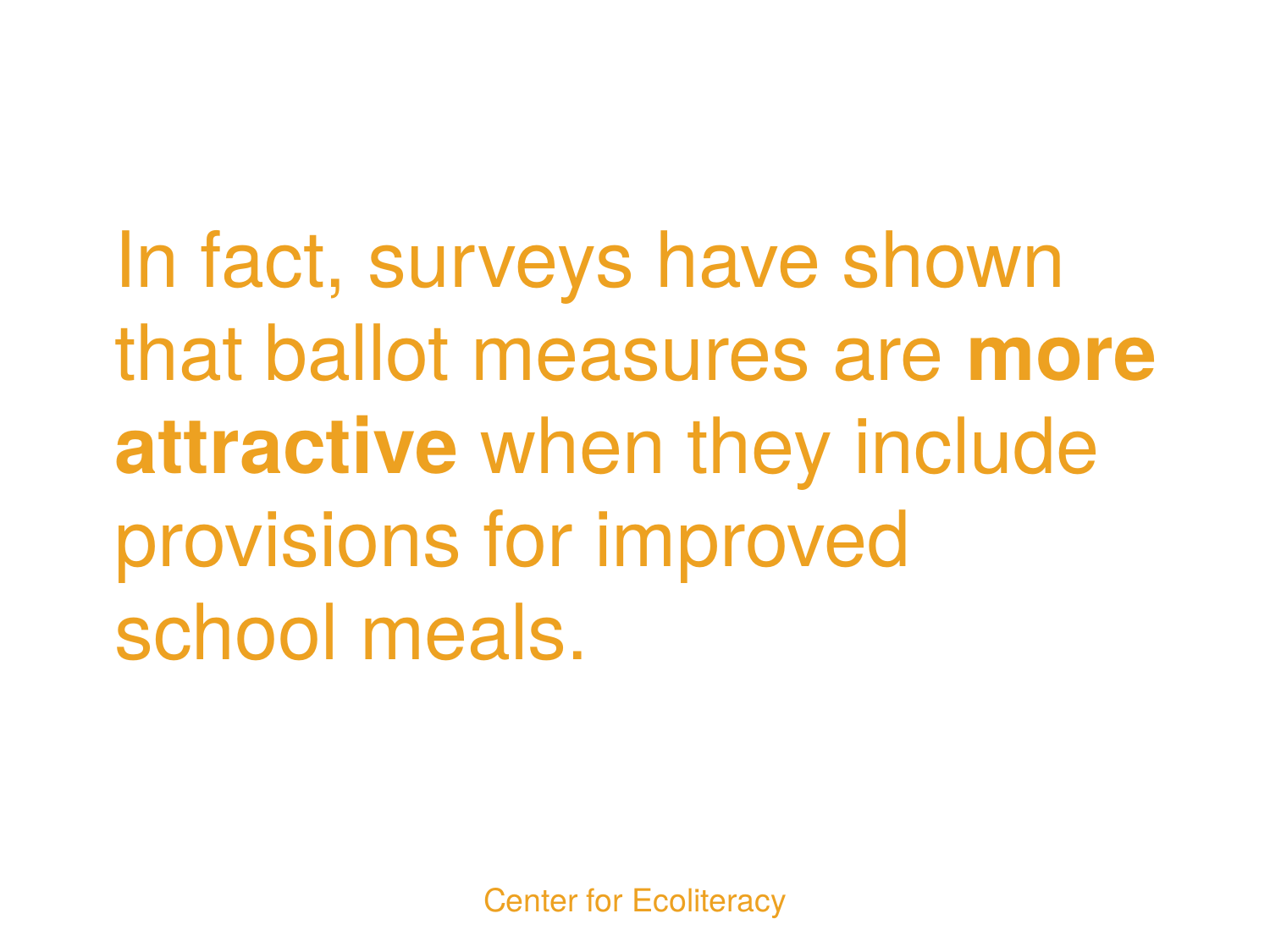

In fact, surveys have shown that ballot measures are more
attractive when they include provisions for improved
school meals.
Center for Ecoliteracy